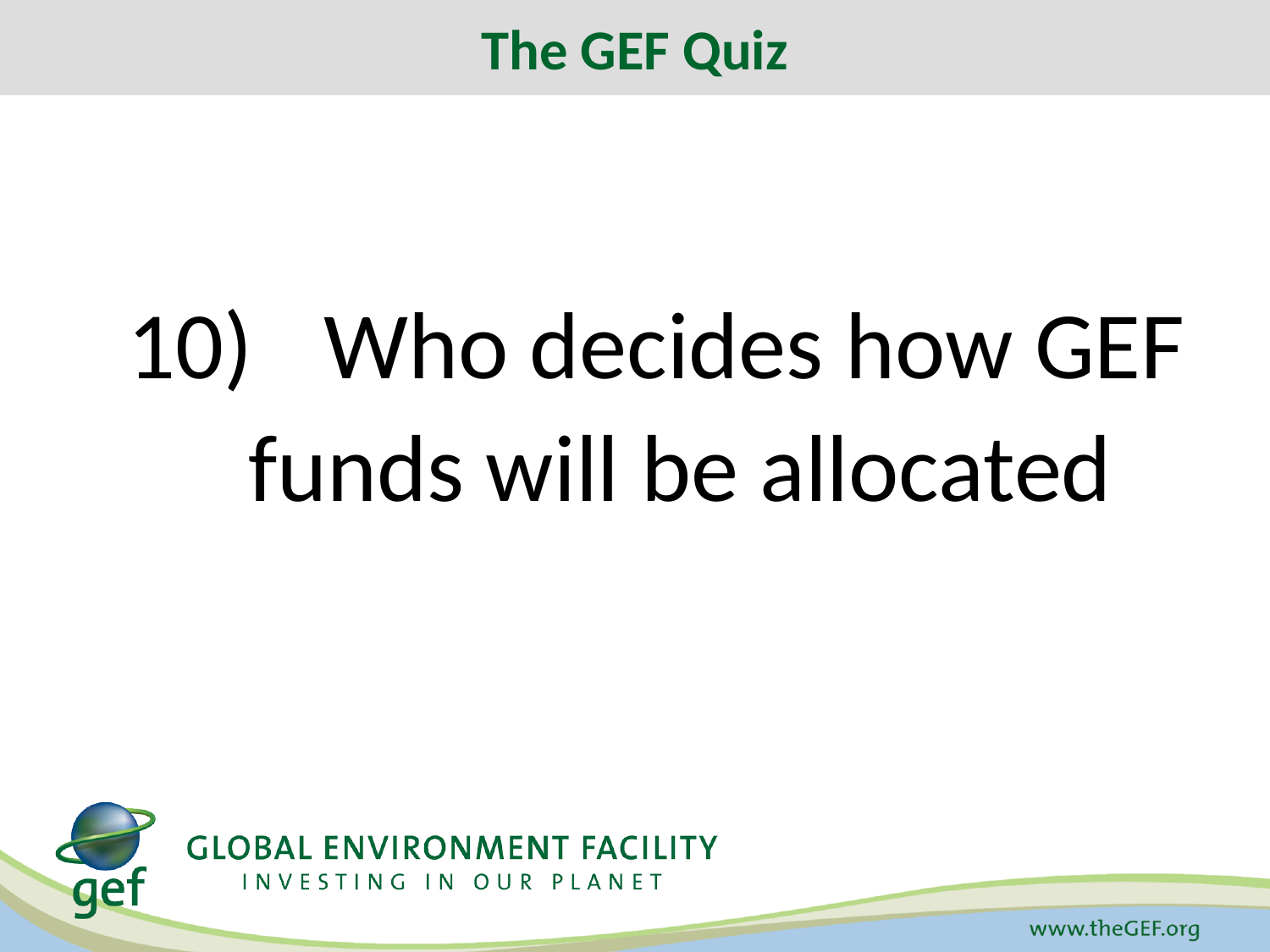

The GEF Quiz
# 10)	 Who decides how GEF funds will be allocated